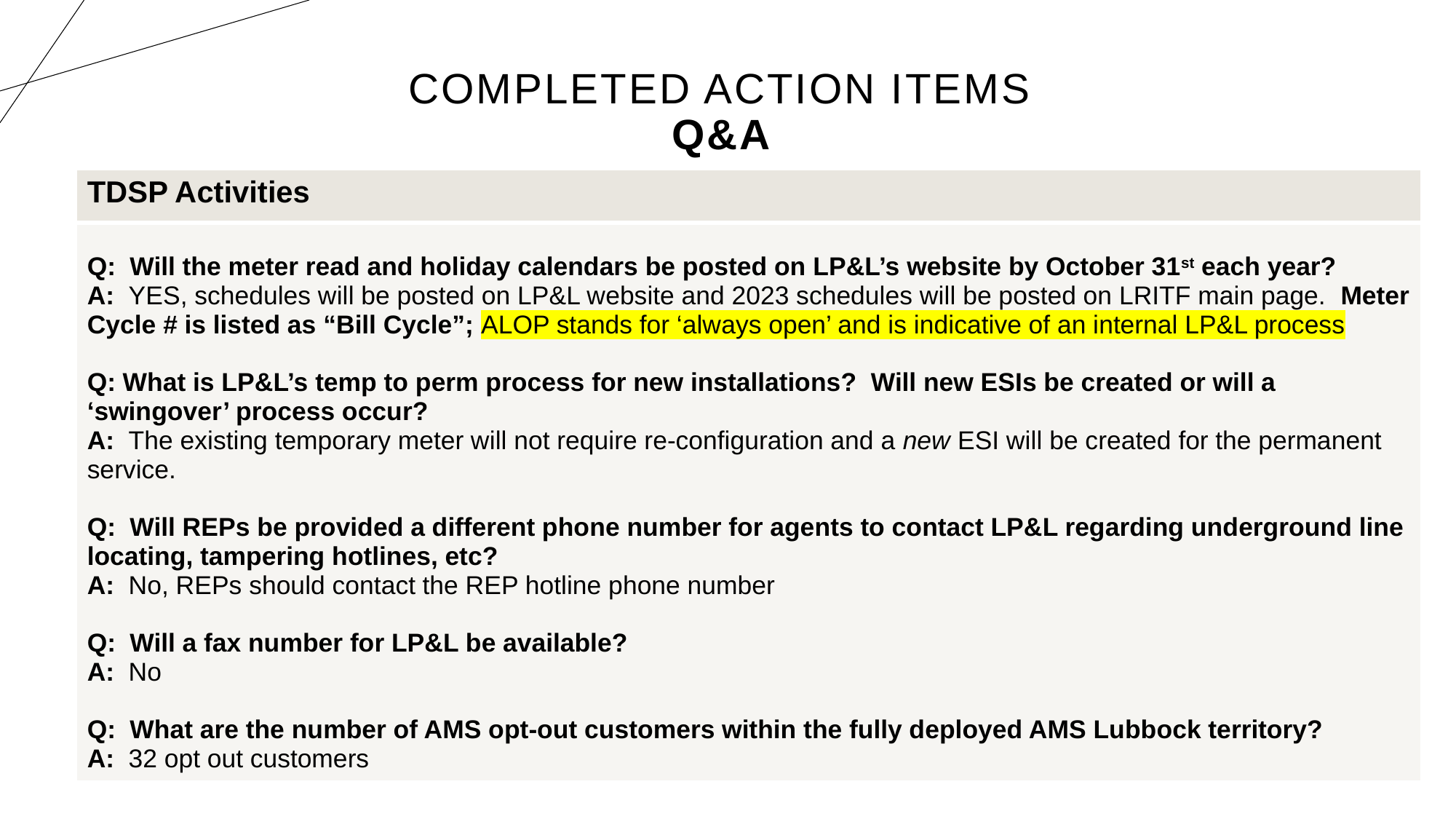

# Completed Action Items Q&A
| TDSP Activities |
| --- |
| Q: Will the meter read and holiday calendars be posted on LP&L’s website by October 31st each year? A: YES, schedules will be posted on LP&L website and 2023 schedules will be posted on LRITF main page. Meter Cycle # is listed as “Bill Cycle”; ALOP stands for ‘always open’ and is indicative of an internal LP&L process   Q: What is LP&L’s temp to perm process for new installations? Will new ESIs be created or will a ‘swingover’ process occur? A: The existing temporary meter will not require re-configuration and a new ESI will be created for the permanent service. Q: Will REPs be provided a different phone number for agents to contact LP&L regarding underground line locating, tampering hotlines, etc? A: No, REPs should contact the REP hotline phone number Q: Will a fax number for LP&L be available? A: No Q: What are the number of AMS opt-out customers within the fully deployed AMS Lubbock territory? A: 32 opt out customers |